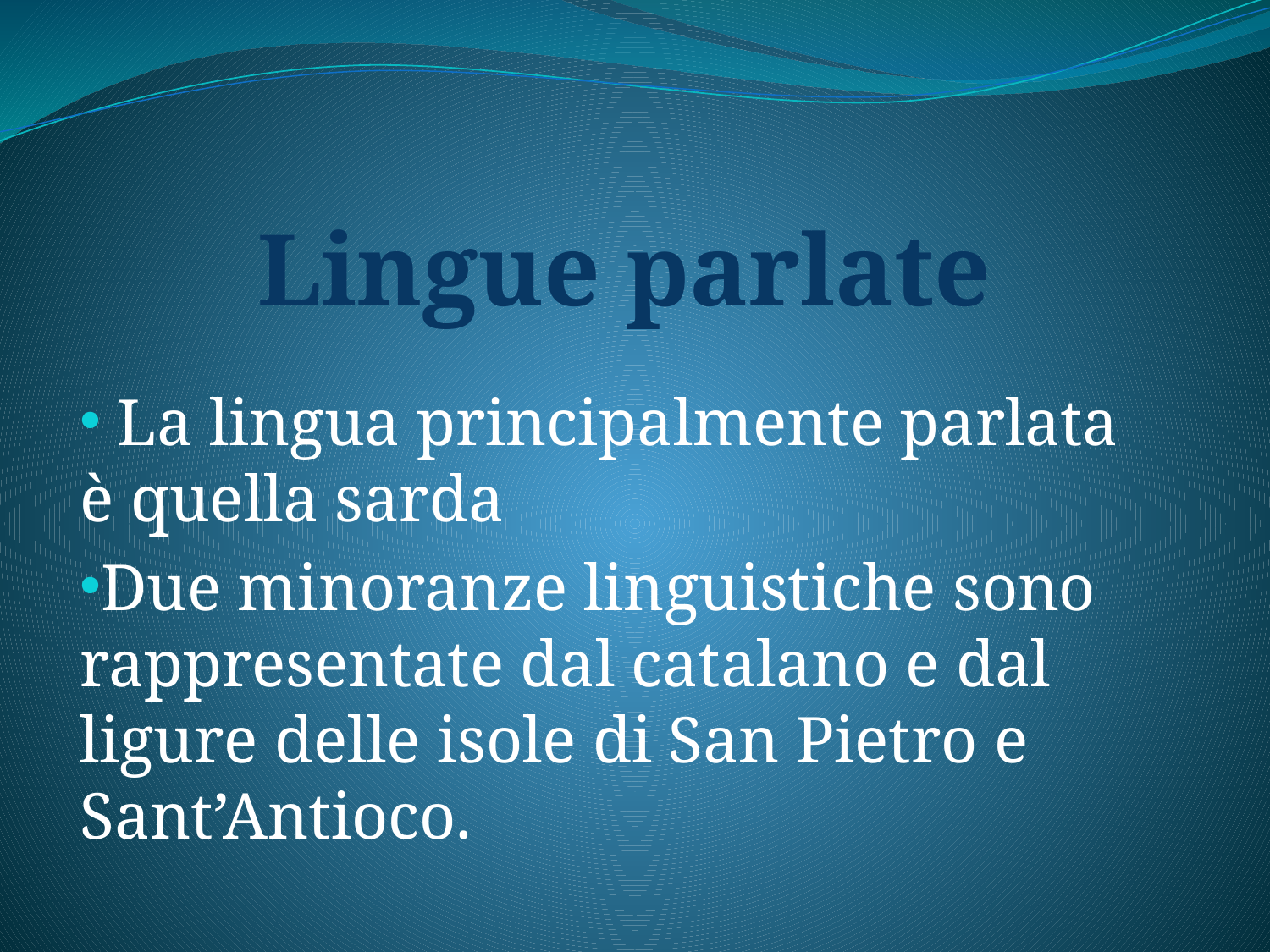

# Lingue parlate
 La lingua principalmente parlata è quella sarda
Due minoranze linguistiche sono rappresentate dal catalano e dal ligure delle isole di San Pietro e Sant’Antioco.